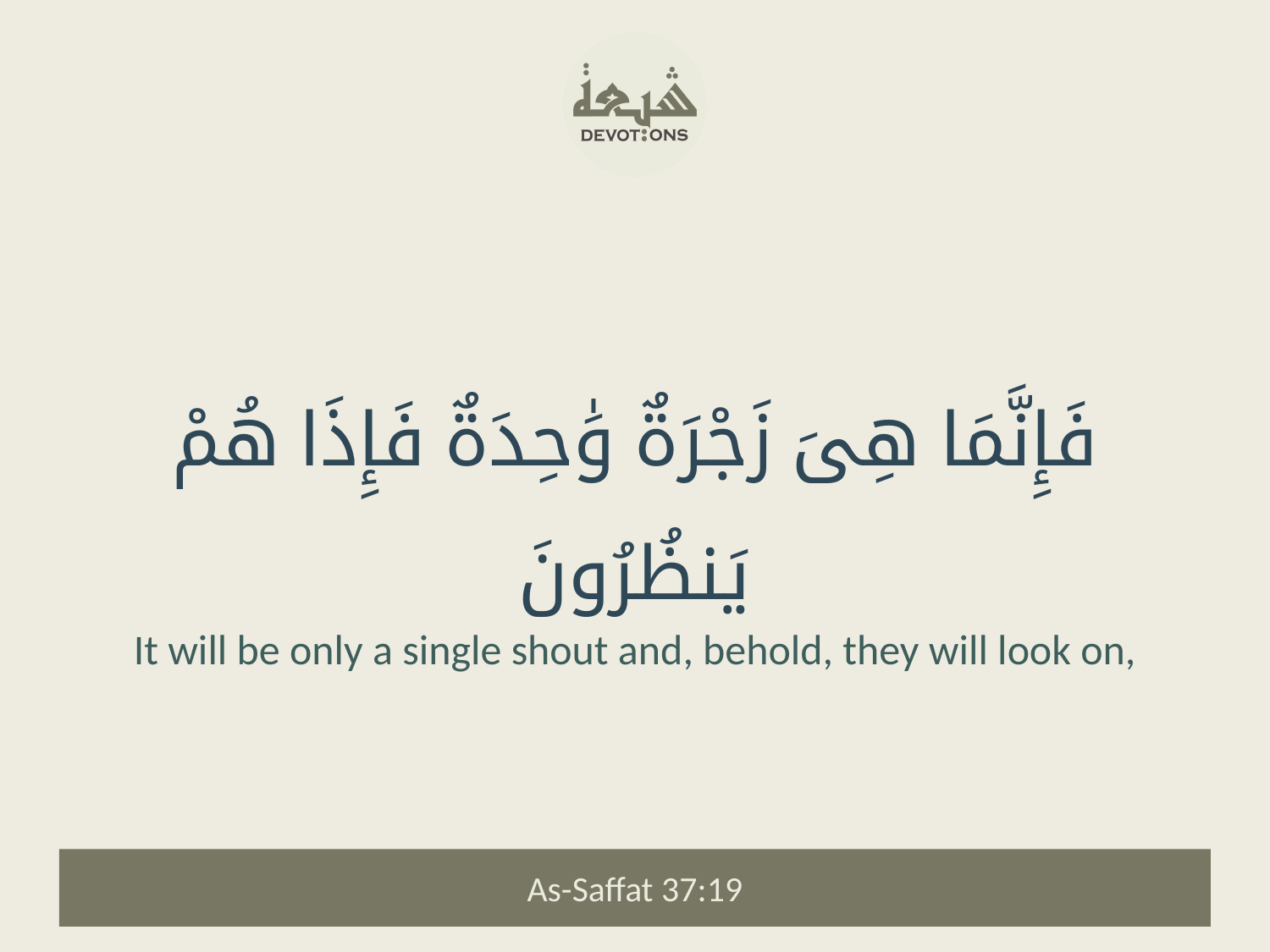

فَإِنَّمَا هِىَ زَجْرَةٌ وَٰحِدَةٌ فَإِذَا هُمْ يَنظُرُونَ
It will be only a single shout and, behold, they will look on,
As-Saffat 37:19